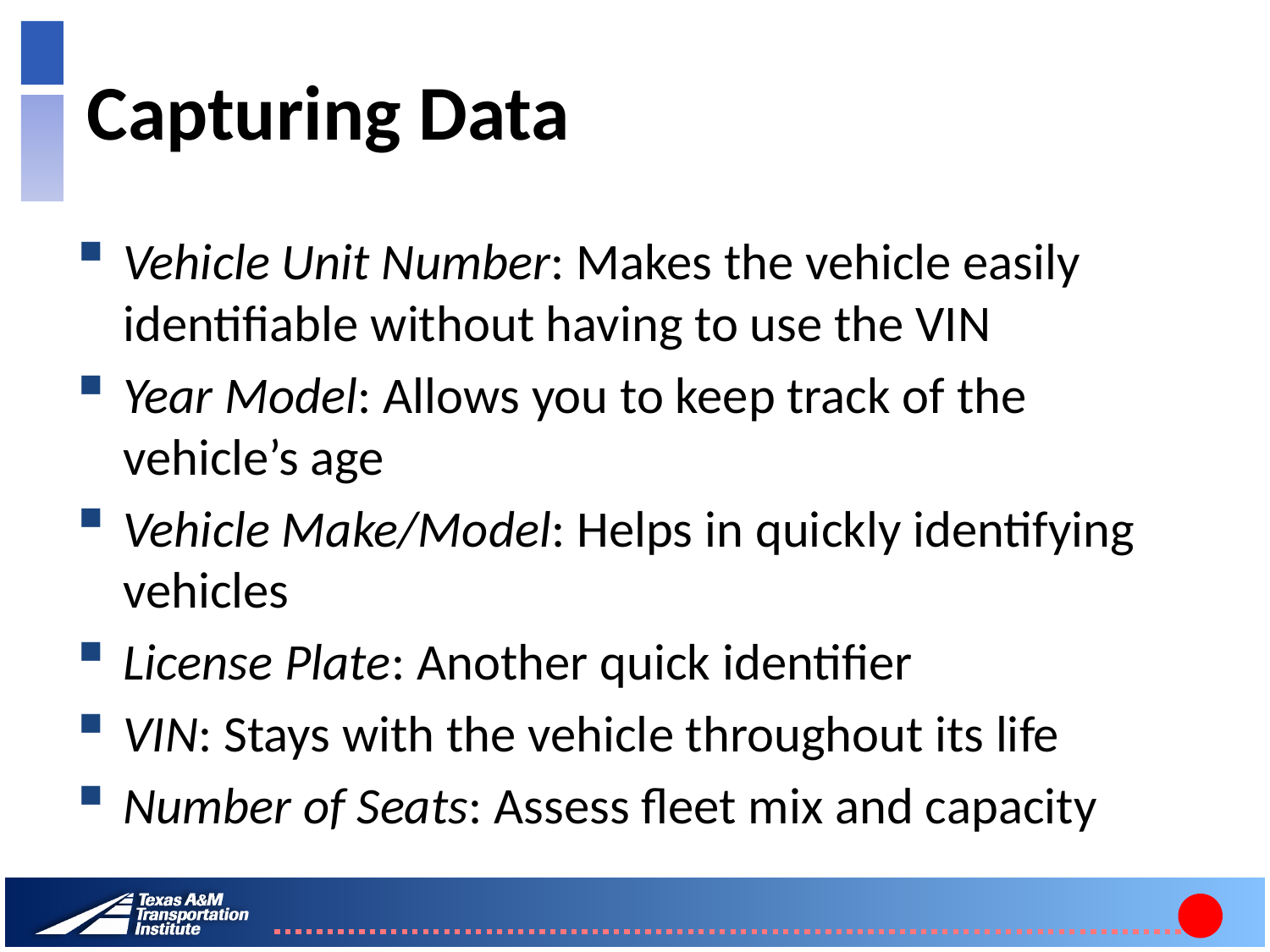

# Capturing Data
Vehicle Unit Number: Makes the vehicle easily identifiable without having to use the VIN
Year Model: Allows you to keep track of the vehicle’s age
Vehicle Make/Model: Helps in quickly identifying vehicles
License Plate: Another quick identifier
VIN: Stays with the vehicle throughout its life
Number of Seats: Assess fleet mix and capacity